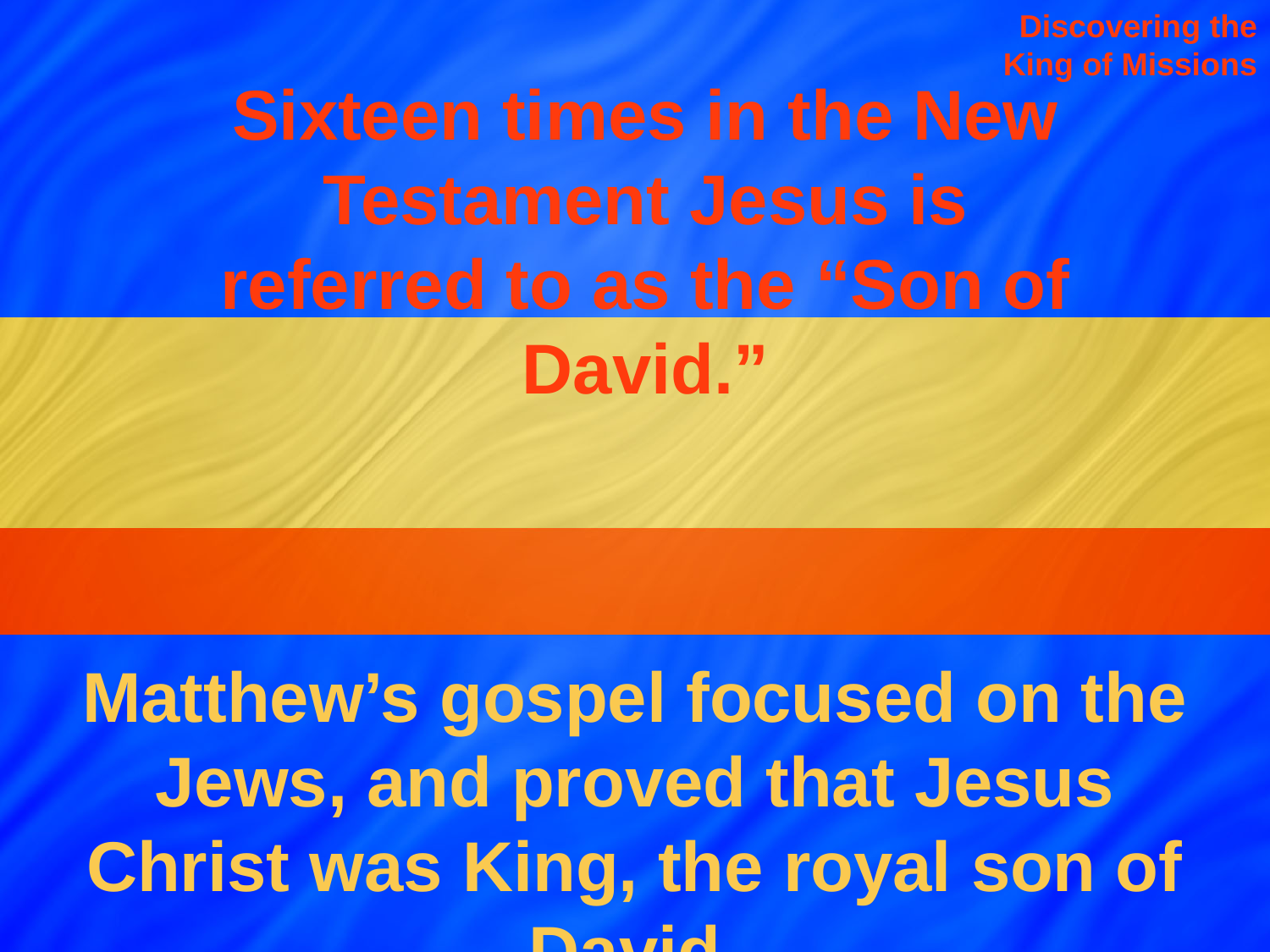

Discovering the King of Missions
Sixteen times in the New Testament Jesus is referred to as the “Son of David.”
Matthew’s gospel focused on the Jews, and proved that Jesus Christ was King, the royal son of David.